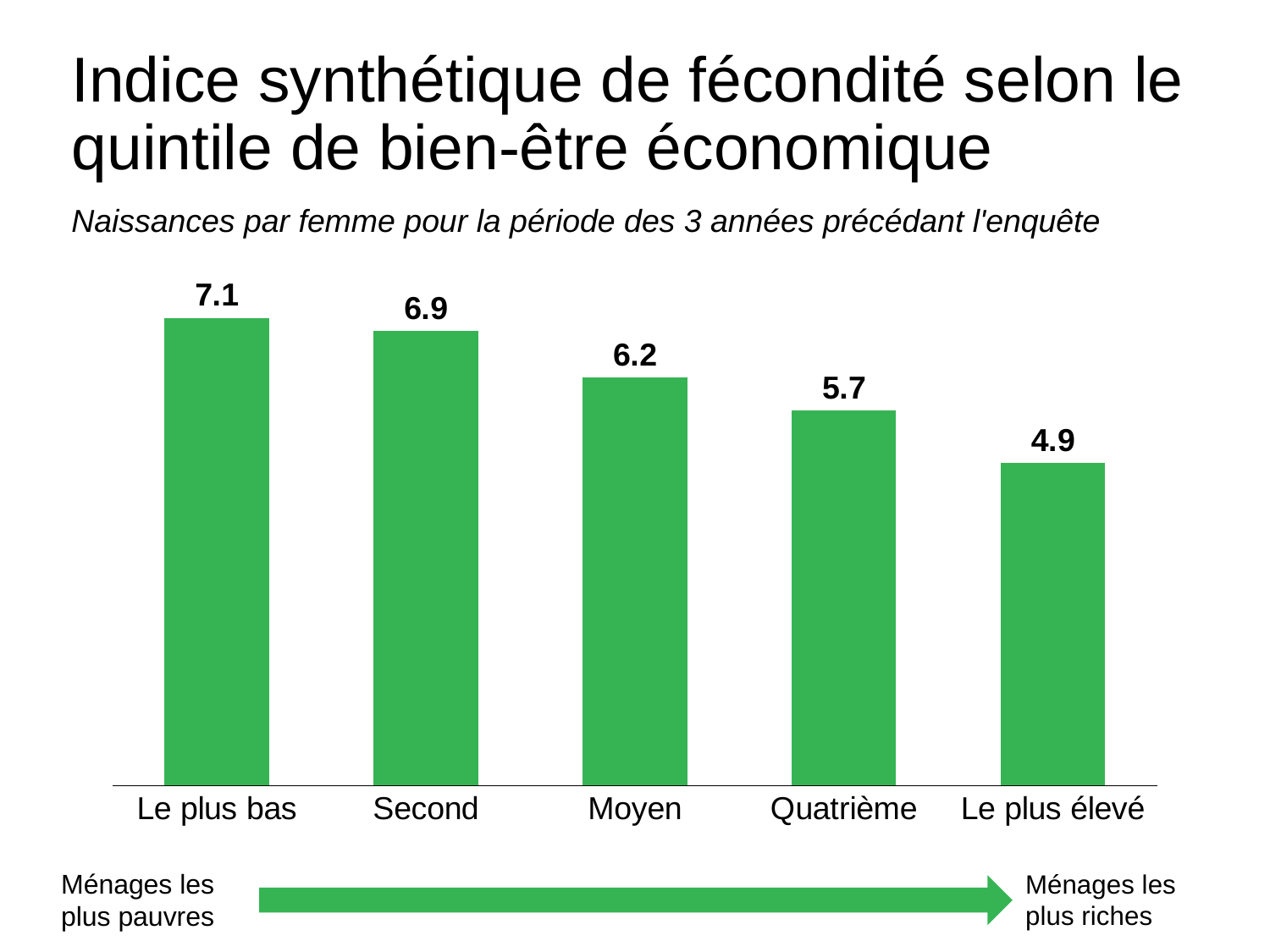

# Indice synthétique de fécondité selon le quintile de bien-être économique
Naissances par femme pour la période des 3 années précédant l'enquête

### Chart

| Category | Le plus bas |
|---|---|
| Le plus bas | 7.1 |
| Second | 6.9 |
| Moyen | 6.2 |
| Quatrième | 5.7 |
| Le plus élevé | 4.9 |
Ménages les
plus pauvres
Ménages les plus riches